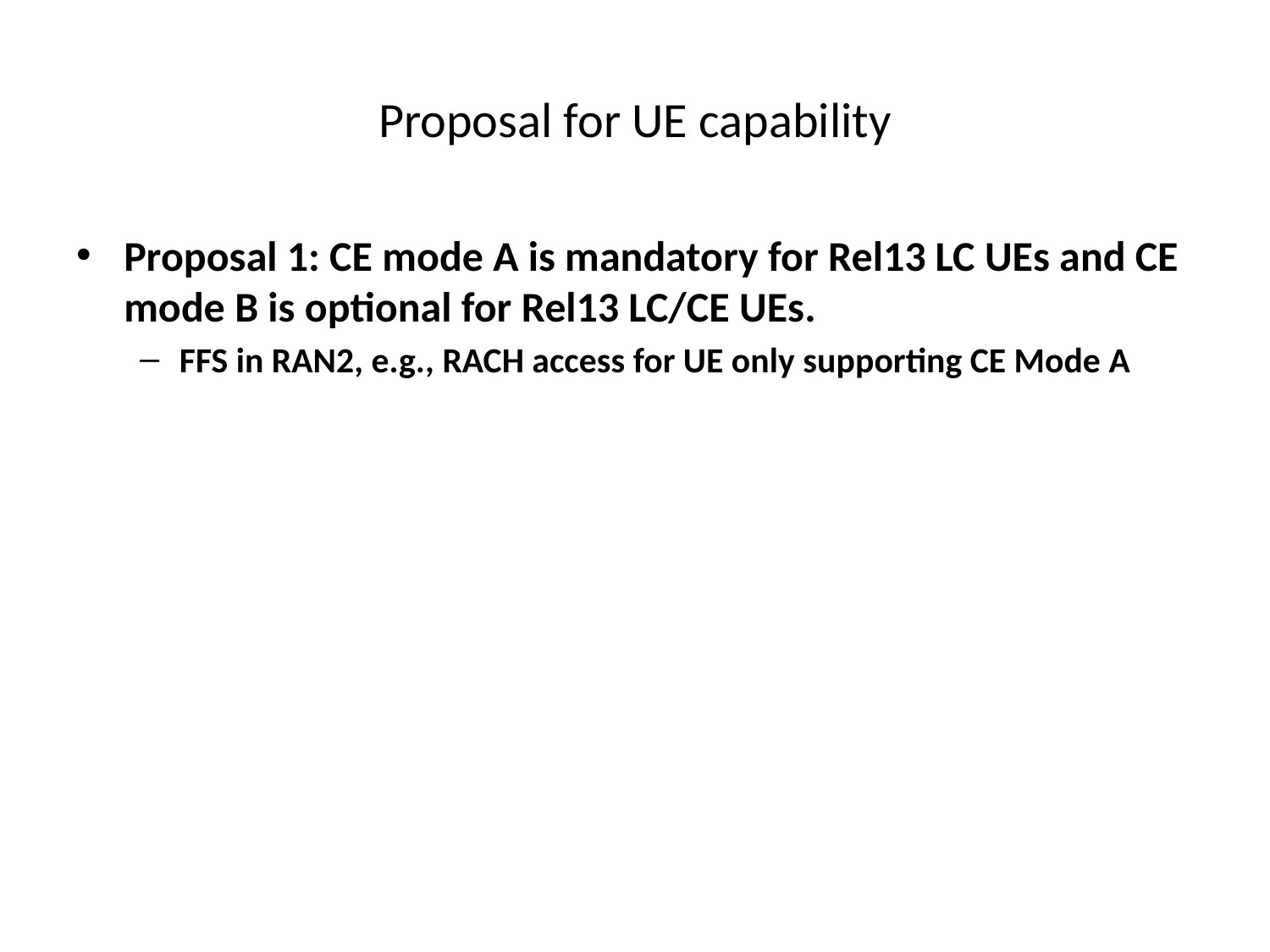

# Proposal for UE capability
Proposal 1: CE mode A is mandatory for Rel13 LC UEs and CE mode B is optional for Rel13 LC/CE UEs.
FFS in RAN2, e.g., RACH access for UE only supporting CE Mode A